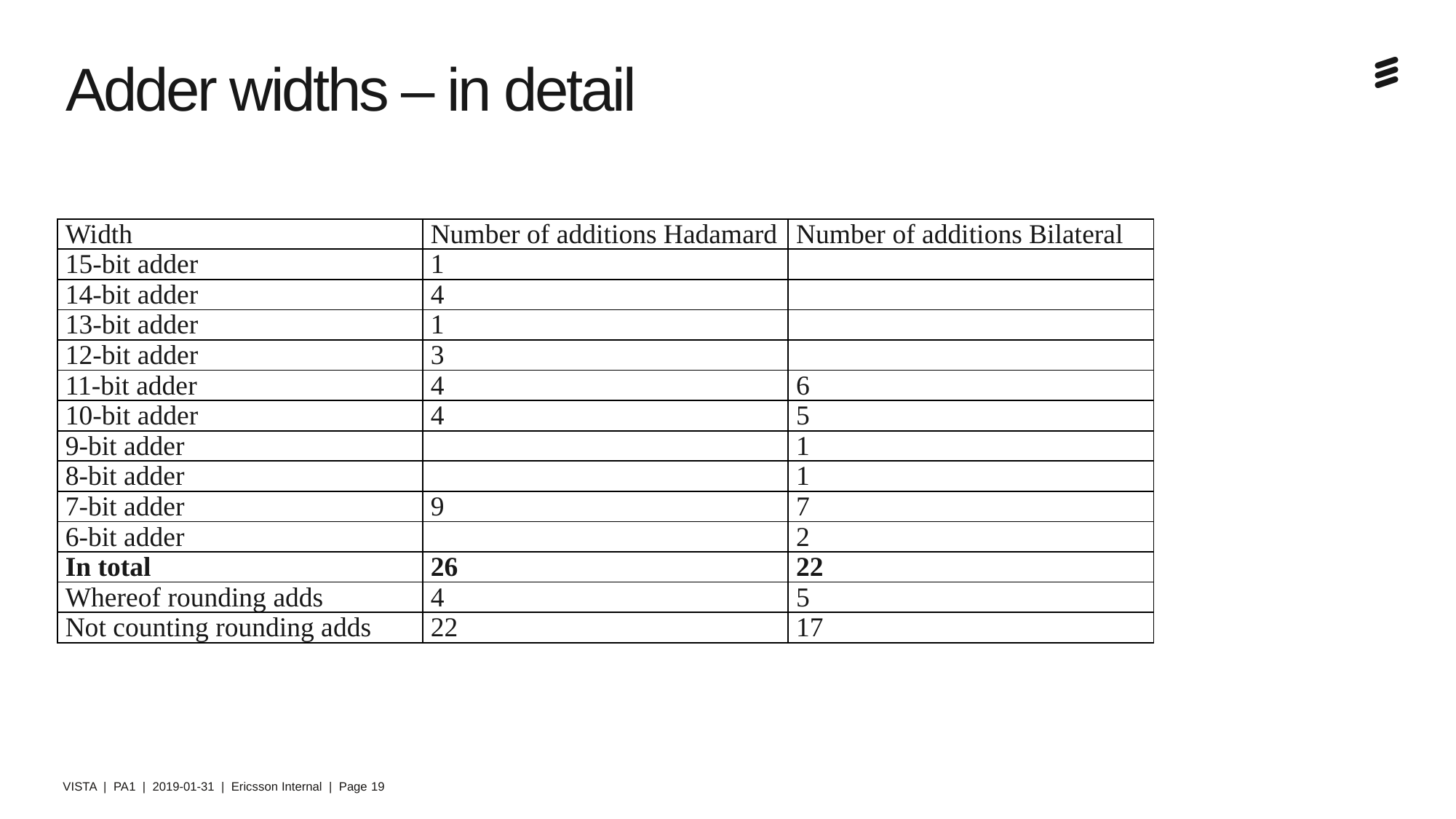

# Adder widths – in detail
| Width | Number of additions Hadamard | Number of additions Bilateral |
| --- | --- | --- |
| 15-bit adder | 1 |  |
| 14-bit adder | 4 |  |
| 13-bit adder | 1 |  |
| 12-bit adder | 3 |  |
| 11-bit adder | 4 | 6 |
| 10-bit adder | 4 | 5 |
| 9-bit adder |  | 1 |
| 8-bit adder |  | 1 |
| 7-bit adder | 9 | 7 |
| 6-bit adder |  | 2 |
| In total | 26 | 22 |
| Whereof rounding adds | 4 | 5 |
| Not counting rounding adds | 22 | 17 |